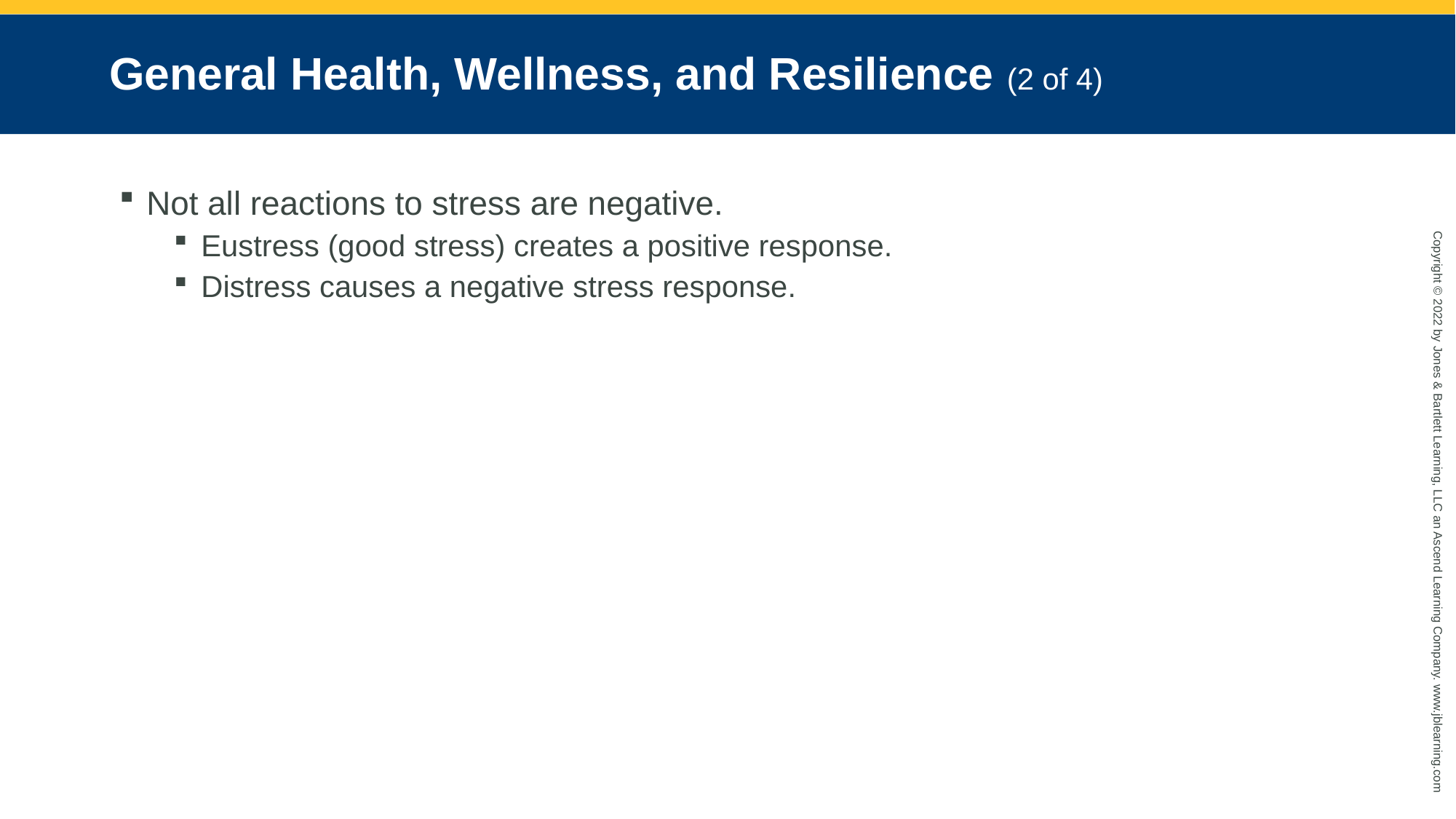

# General Health, Wellness, and Resilience (2 of 4)
Not all reactions to stress are negative.
Eustress (good stress) creates a positive response.
Distress causes a negative stress response.